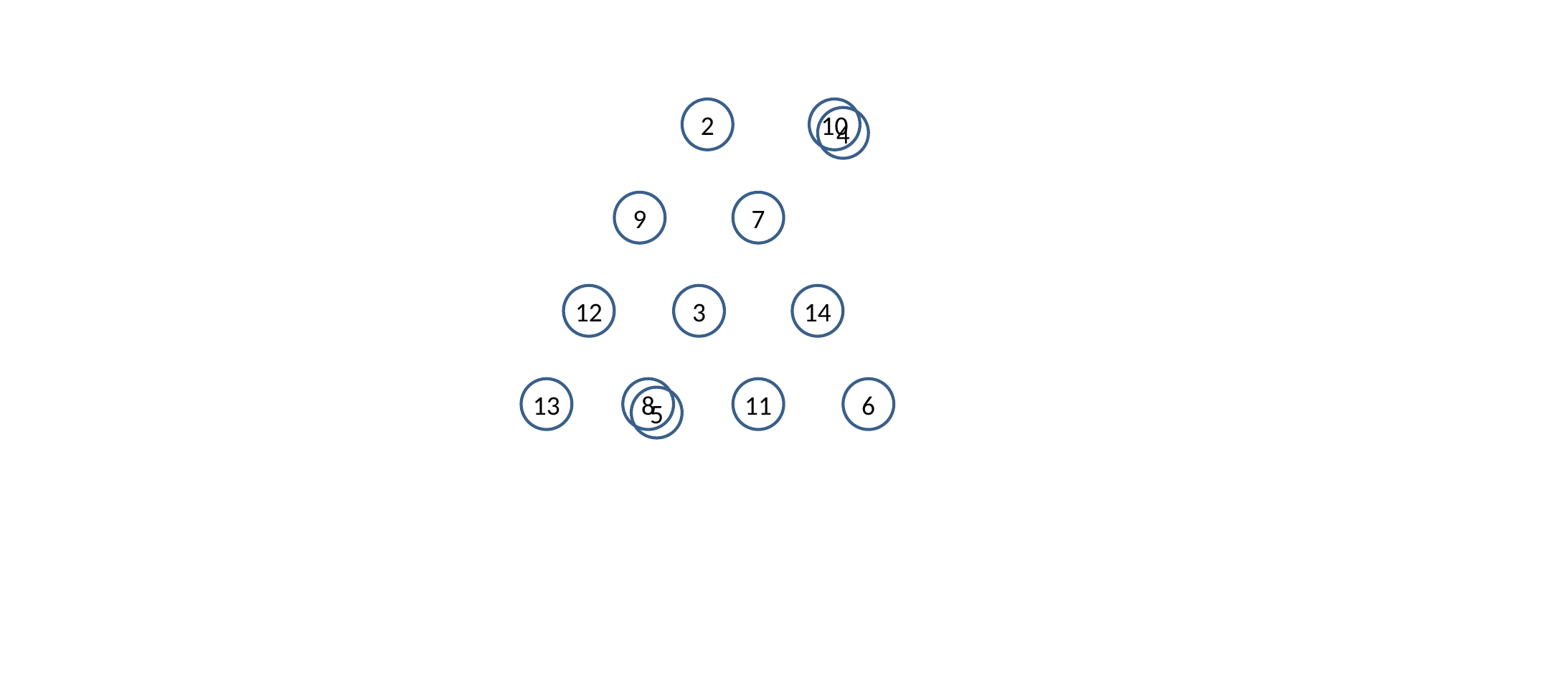

2
10
4
9
7
12
3
14
13
8
11
6
5